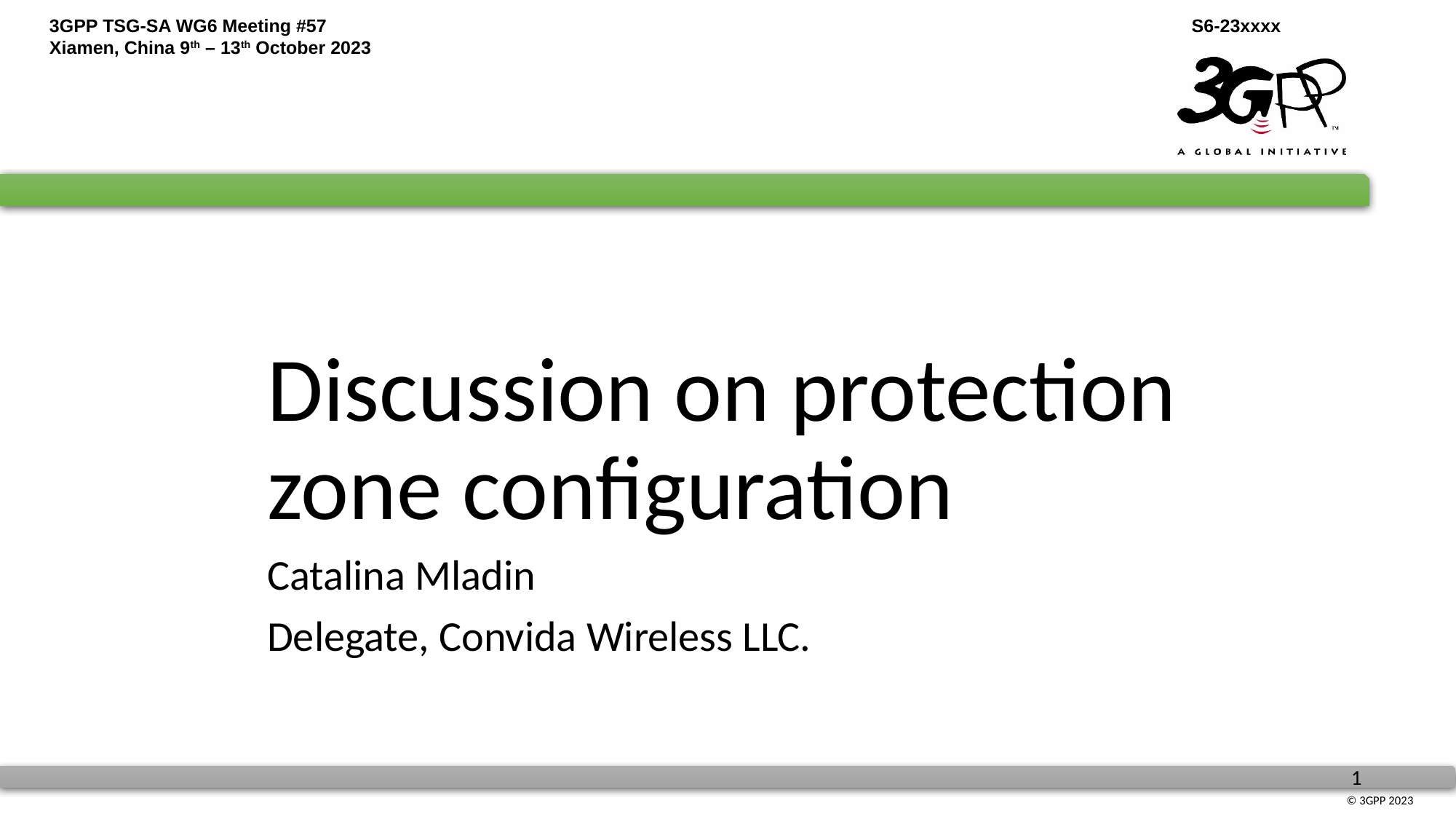

# Discussion on protection zone configuration
Catalina Mladin
Delegate, Convida Wireless LLC.